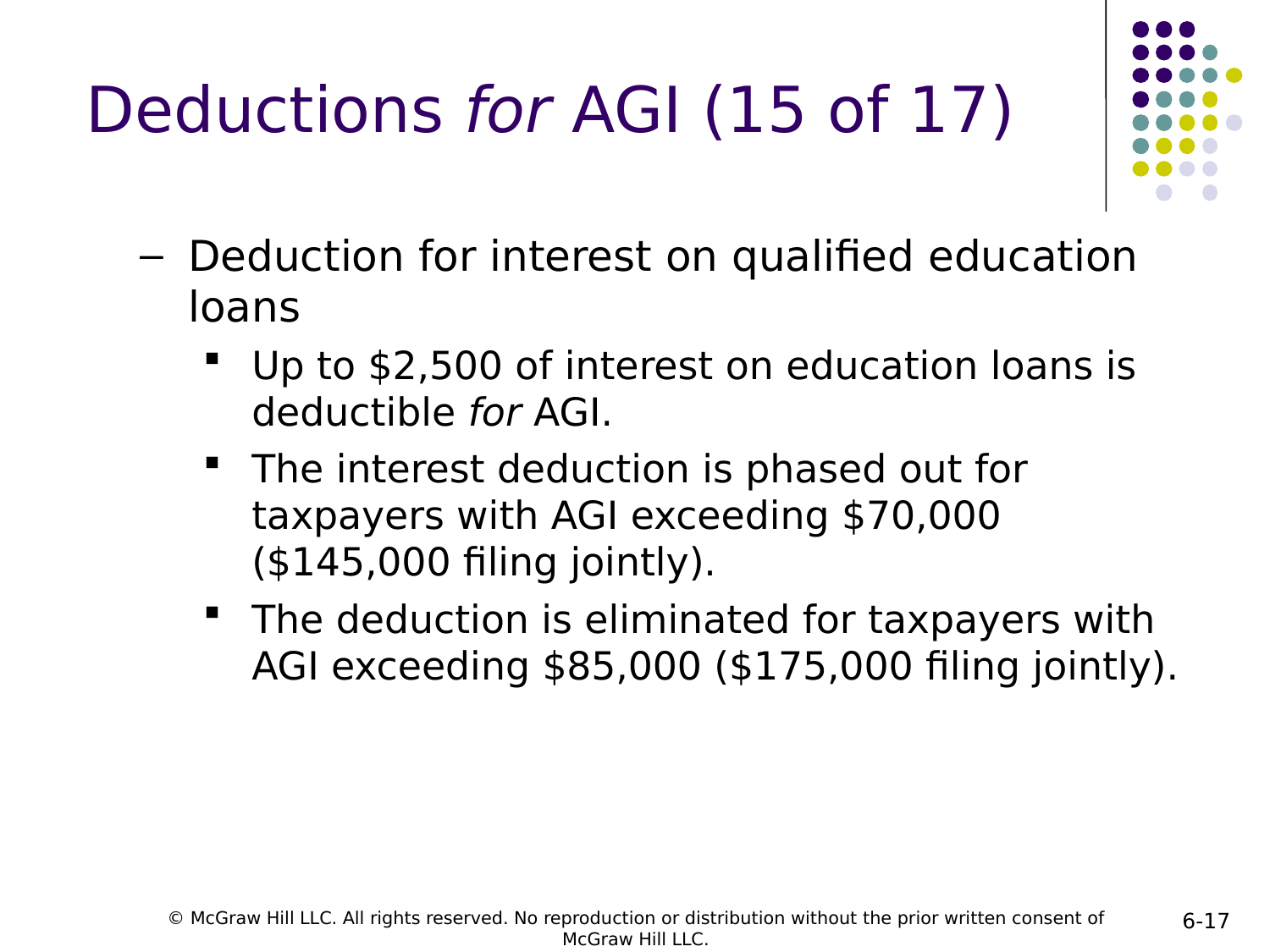

# Deductions for AGI (15 of 17)
Deduction for interest on qualified education loans
Up to $2,500 of interest on education loans is deductible for AGI.
The interest deduction is phased out for taxpayers with AGI exceeding $70,000 ($145,000 filing jointly).
The deduction is eliminated for taxpayers with AGI exceeding $85,000 ($175,000 filing jointly).